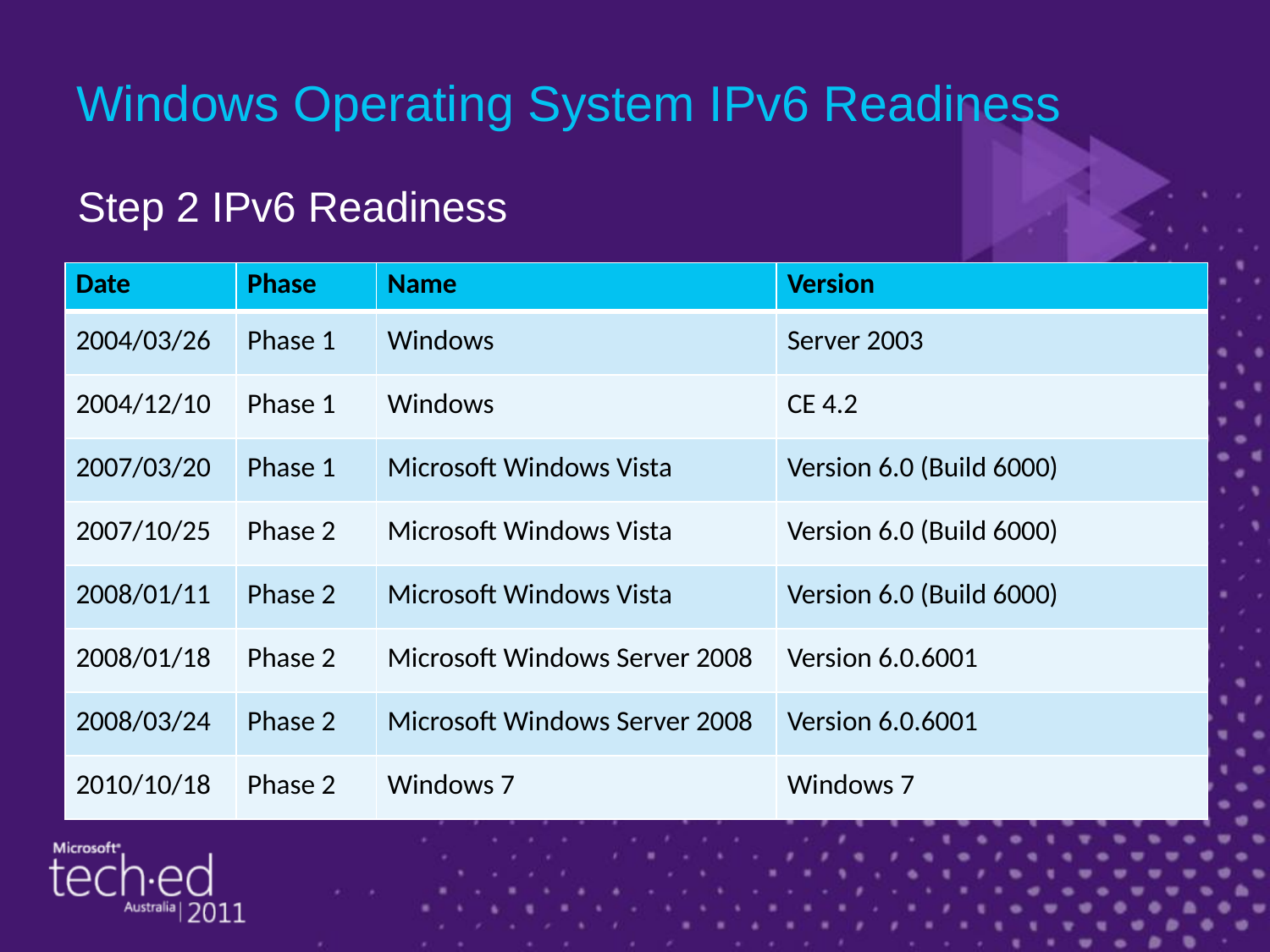

# Windows Operating System IPv6 Readiness
Step 2 IPv6 Readiness
| Date | Phase | Name | Version |
| --- | --- | --- | --- |
| 2004/03/26 | Phase 1 | Windows | Server 2003 |
| 2004/12/10 | Phase 1 | Windows | CE 4.2 |
| 2007/03/20 | Phase 1 | Microsoft Windows Vista | Version 6.0 (Build 6000) |
| 2007/10/25 | Phase 2 | Microsoft Windows Vista | Version 6.0 (Build 6000) |
| 2008/01/11 | Phase 2 | Microsoft Windows Vista | Version 6.0 (Build 6000) |
| 2008/01/18 | Phase 2 | Microsoft Windows Server 2008 | Version 6.0.6001 |
| 2008/03/24 | Phase 2 | Microsoft Windows Server 2008 | Version 6.0.6001 |
| 2010/10/18 | Phase 2 | Windows 7 | Windows 7 |